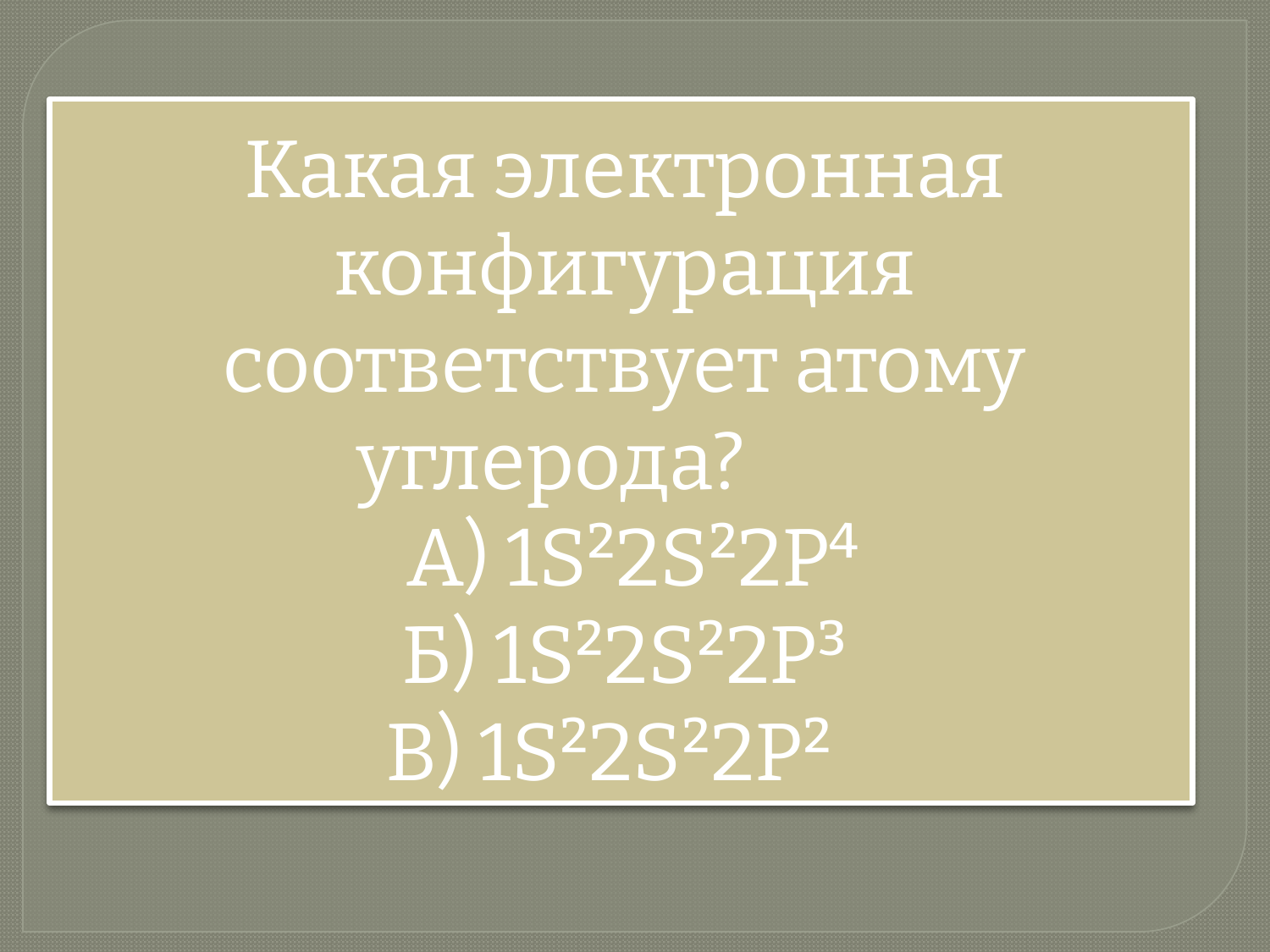

# Какая электронная конфигурация соответствует атому углерода? A) 1S²2S²2P⁴ Б) 1S²2S²2P³ В) 1S²2S²2P²